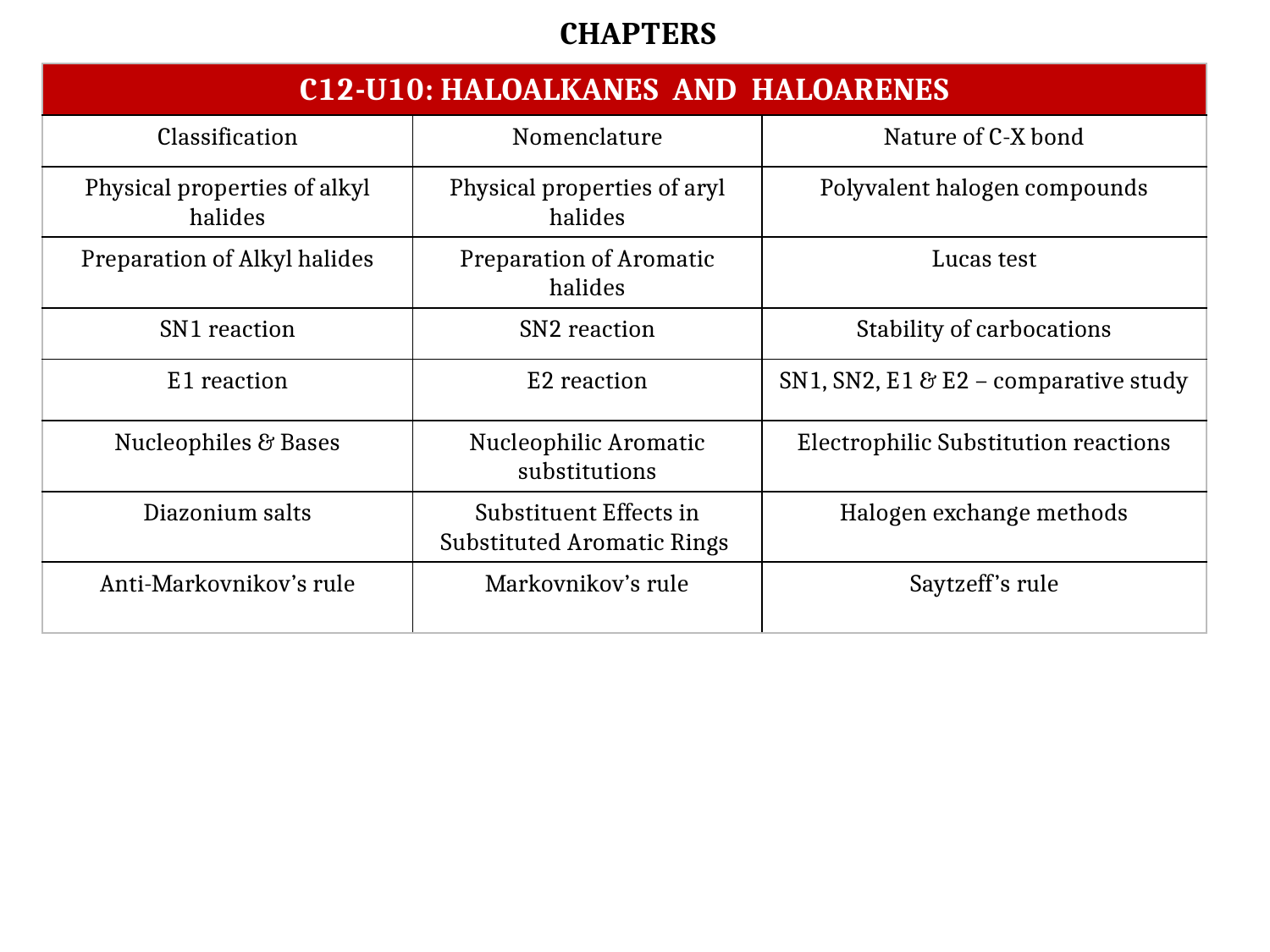

CHAPTERS
| C12-U10: HALOALKANES AND HALOARENES |  |  |
| --- | --- | --- |
| Classification | Nomenclature | Nature of C-X bond |
| Physical properties of alkyl halides | Physical properties of aryl halides | Polyvalent halogen compounds |
| Preparation of Alkyl halides | Preparation of Aromatic halides | Lucas test |
| SN1 reaction | SN2 reaction | Stability of carbocations |
| E1 reaction | E2 reaction | SN1, SN2, E1 & E2 – comparative study |
| Nucleophiles & Bases | Nucleophilic Aromatic substitutions | Electrophilic Substitution reactions |
| Diazonium salts | Substituent Effects in Substituted Aromatic Rings | Halogen exchange methods |
| Anti-Markovnikov’s rule | Markovnikov’s rule | Saytzeff’s rule |